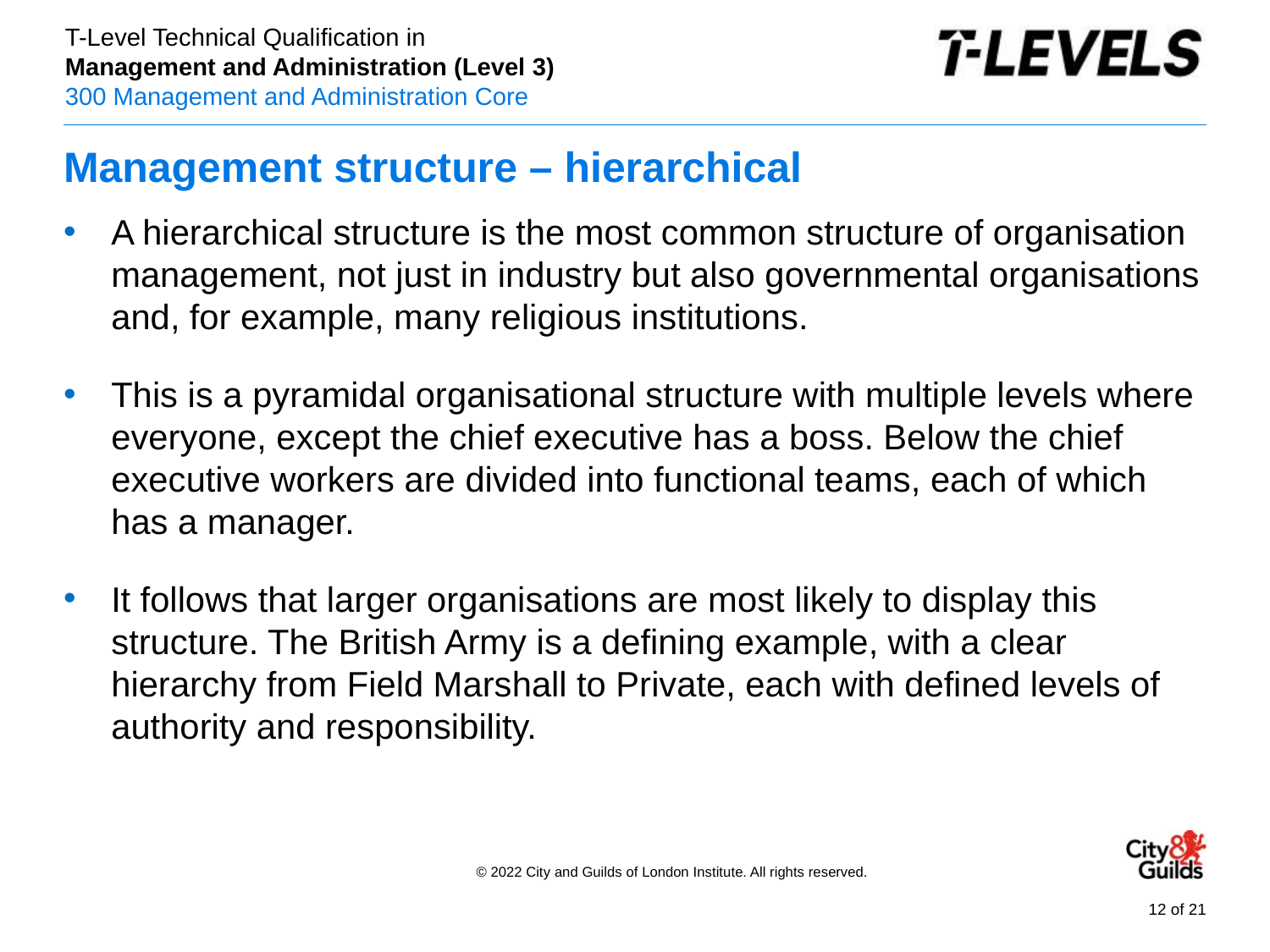

# Management structure – hierarchical
A hierarchical structure is the most common structure of organisation management, not just in industry but also governmental organisations and, for example, many religious institutions.
This is a pyramidal organisational structure with multiple levels where everyone, except the chief executive has a boss. Below the chief executive workers are divided into functional teams, each of which has a manager.
It follows that larger organisations are most likely to display this structure. The British Army is a defining example, with a clear hierarchy from Field Marshall to Private, each with defined levels of authority and responsibility.